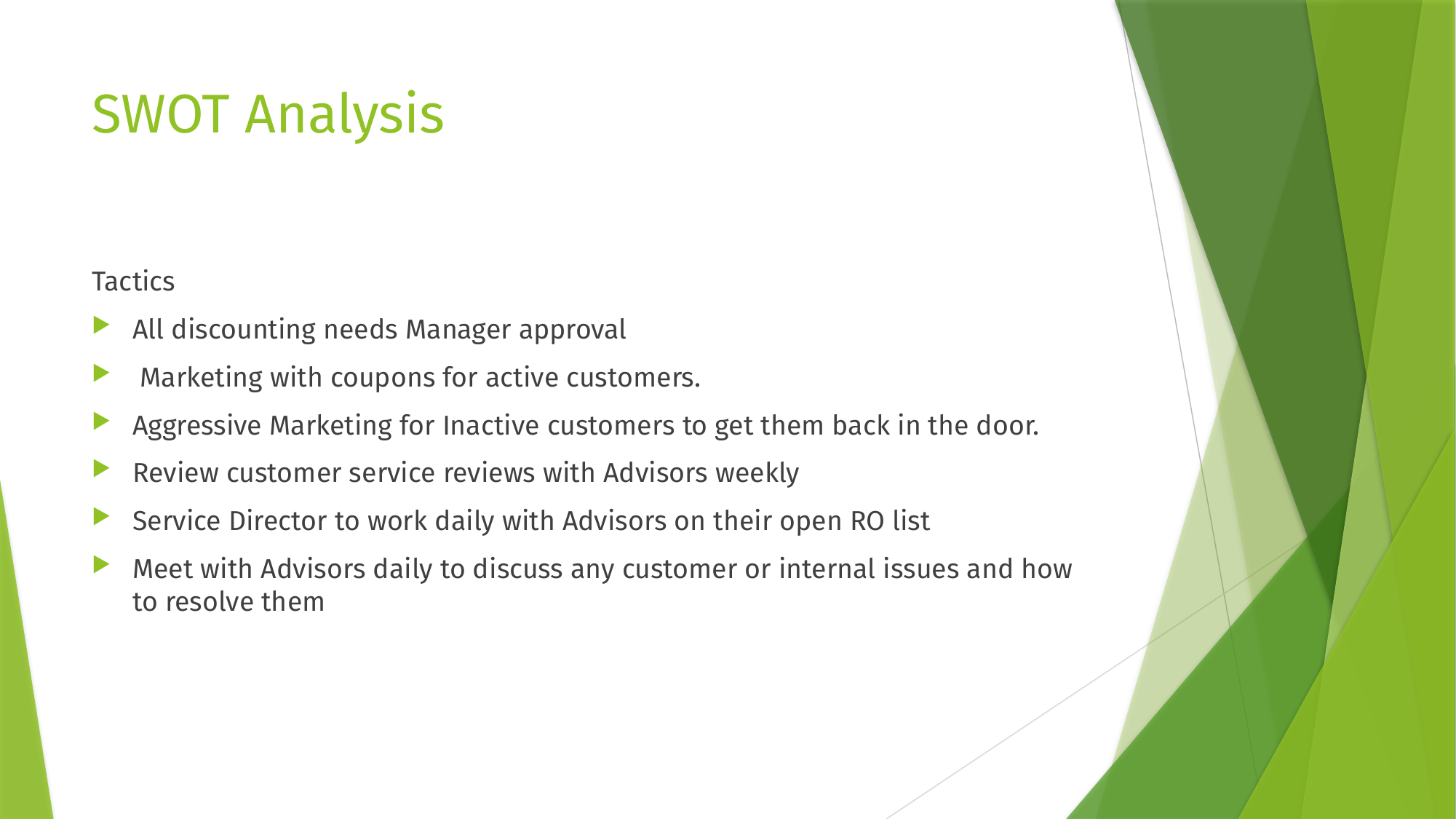

# SWOT Analysis
Tactics
All discounting needs Manager approval
 Marketing with coupons for active customers.
Aggressive Marketing for Inactive customers to get them back in the door.
Review customer service reviews with Advisors weekly
Service Director to work daily with Advisors on their open RO list
Meet with Advisors daily to discuss any customer or internal issues and how to resolve them